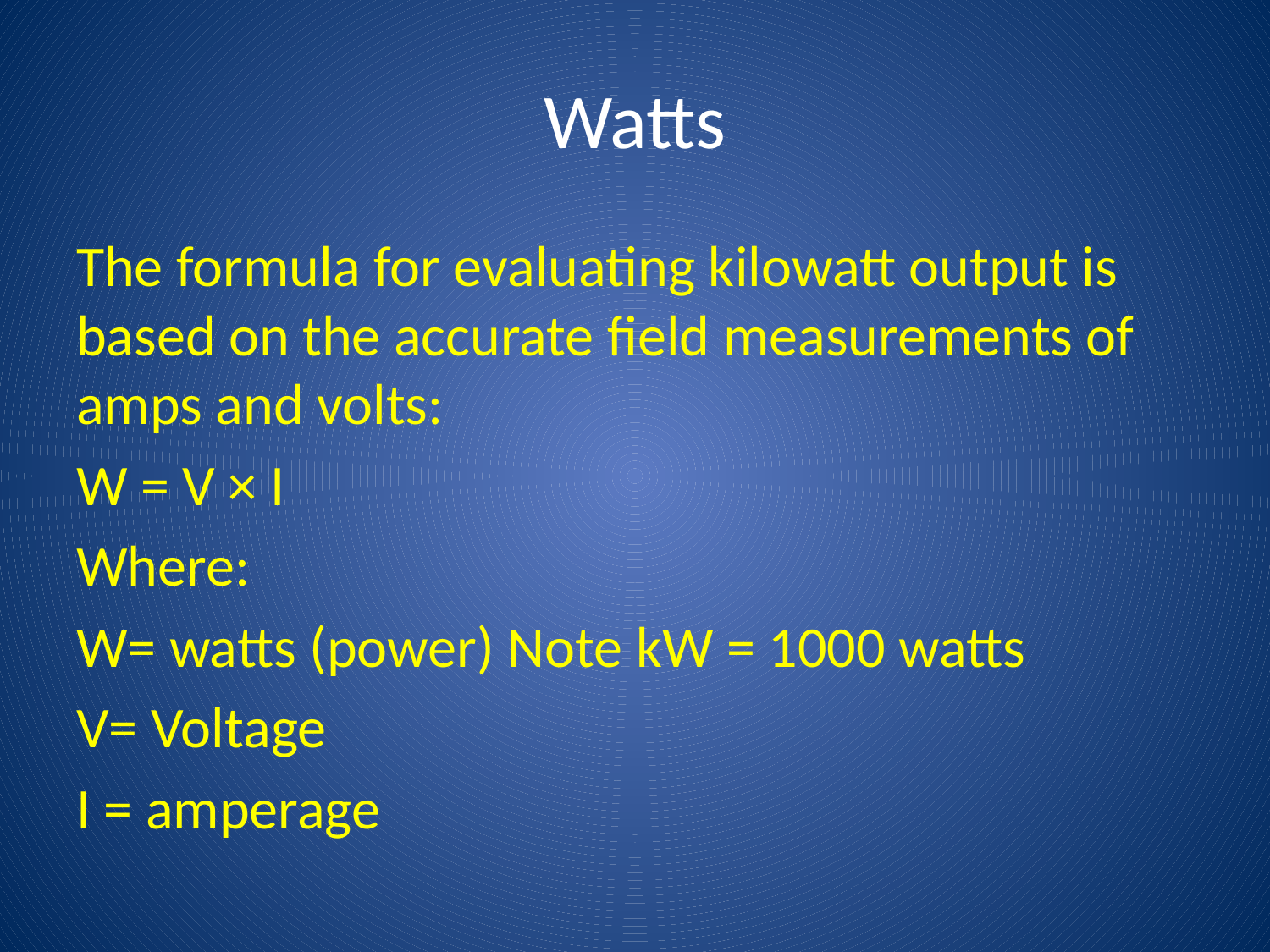

# Watts
The formula for evaluating kilowatt output is based on the accurate field measurements of amps and volts:
W = V × I
Where:
W= watts (power) Note kW = 1000 watts
V= Voltage
I = amperage